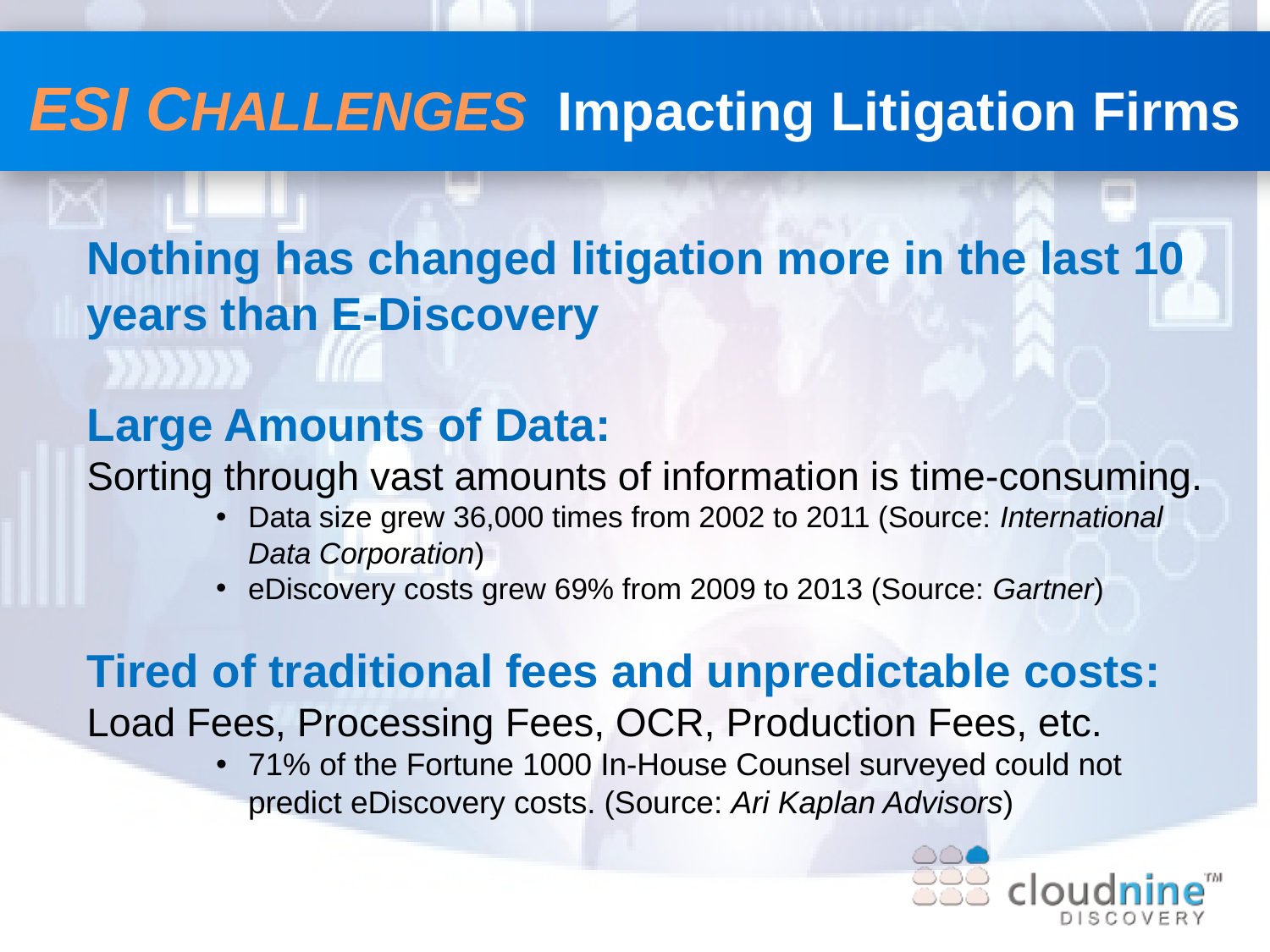

ESI CHALLENGES  Impacting Litigation Firms
Nothing has changed litigation more in the last 10 years than E-Discovery

Large Amounts of Data:                                       Sorting through vast amounts of information is time-consuming.
Data size grew 36,000 times from 2002 to 2011 (Source: International Data Corporation)
eDiscovery costs grew 69% from 2009 to 2013 (Source: Gartner)

Tired of traditional fees and unpredictable costs: Load Fees, Processing Fees, OCR, Production Fees, etc.
71% of the Fortune 1000 In-House Counsel surveyed could not predict eDiscovery costs. (Source: Ari Kaplan Advisors)